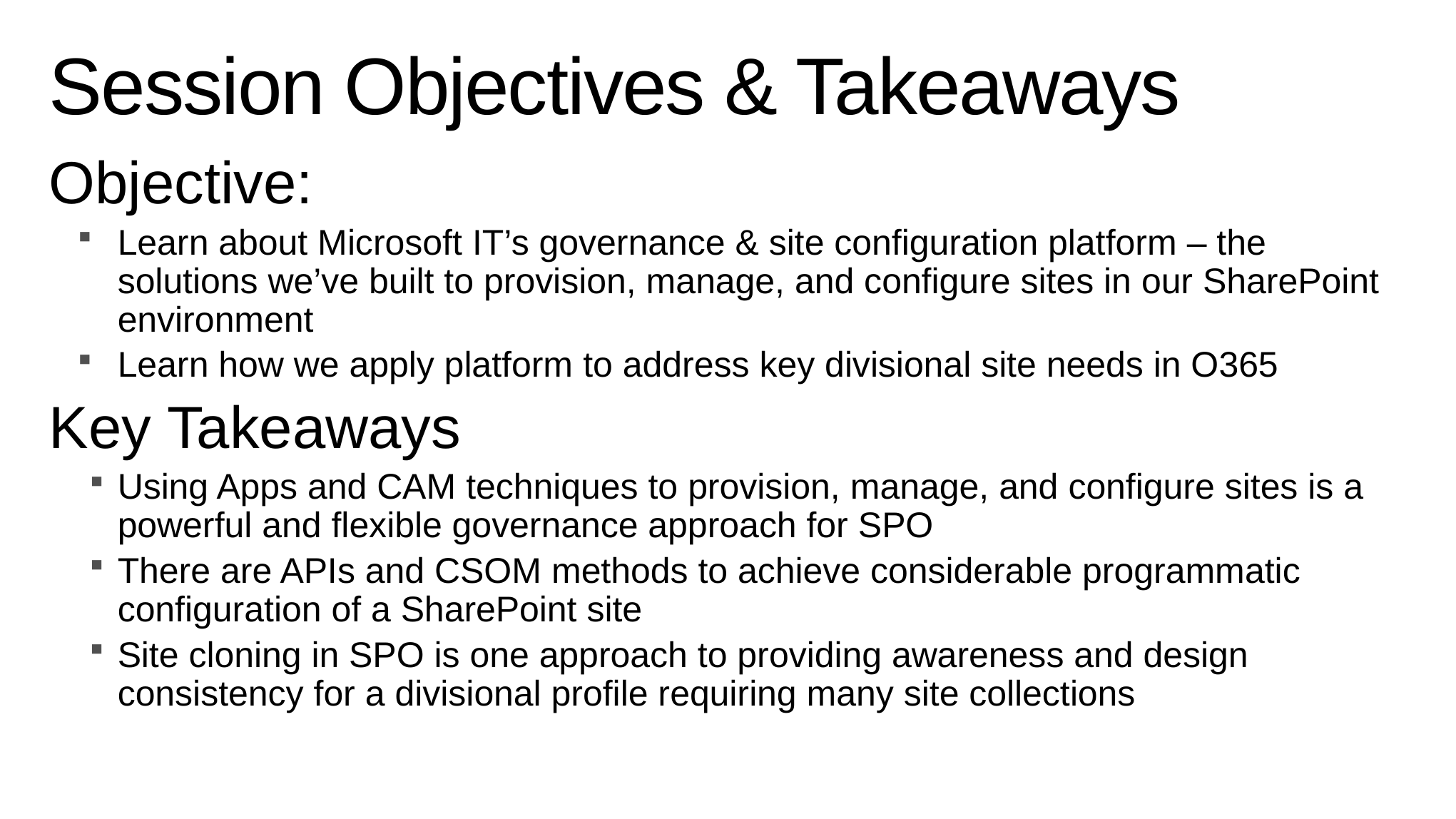

# Session Objectives & Takeaways
Objective:
Learn about Microsoft IT’s governance & site configuration platform – the  solutions we’ve built to provision, manage, and configure sites in our SharePoint environment
Learn how we apply platform to address key divisional site needs in O365
Key Takeaways
Using Apps and CAM techniques to provision, manage, and configure sites is a powerful and flexible governance approach for SPO
There are APIs and CSOM methods to achieve considerable programmatic configuration of a SharePoint site
Site cloning in SPO is one approach to providing awareness and design consistency for a divisional profile requiring many site collections